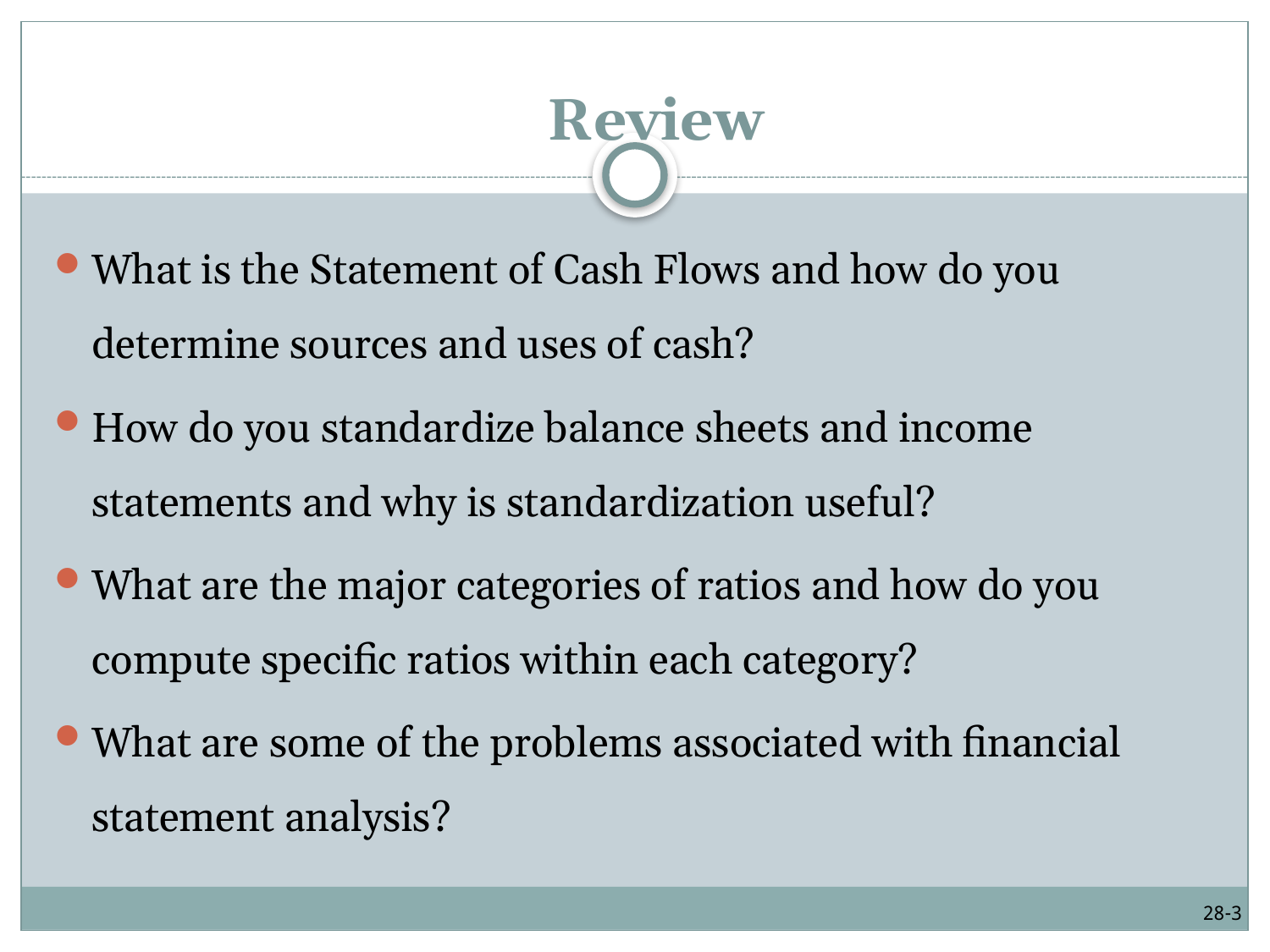

Review
What is the Statement of Cash Flows and how do you determine sources and uses of cash?
How do you standardize balance sheets and income statements and why is standardization useful?
What are the major categories of ratios and how do you compute specific ratios within each category?
What are some of the problems associated with financial statement analysis?
3-28